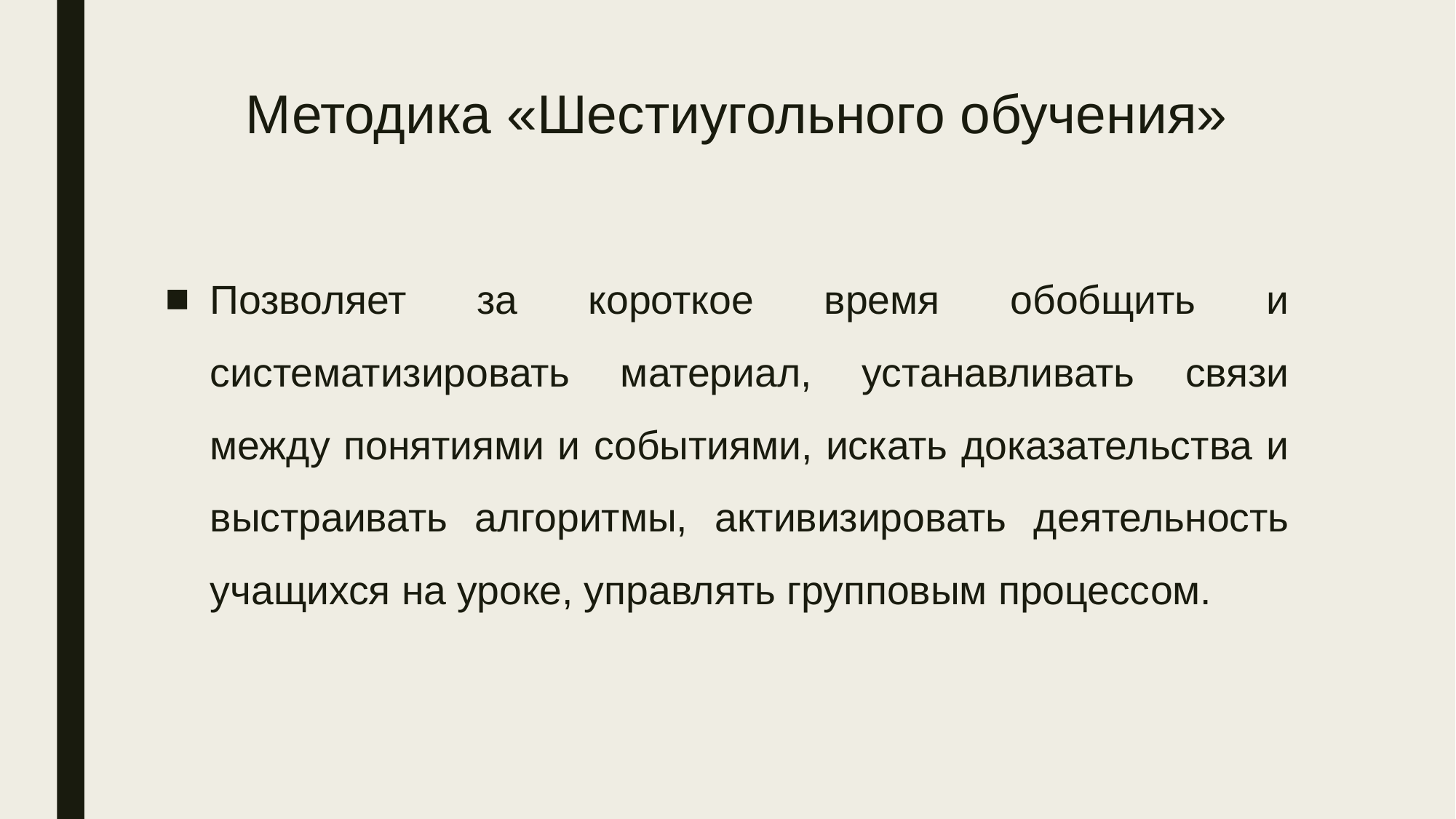

# Методика «Шестиугольного обучения»
Позволяет за короткое время обобщить и систематизировать материал, устанавливать связи между понятиями и событиями, искать доказательства и выстраивать алгоритмы, активизировать деятельность учащихся на уроке, управлять групповым процессом.